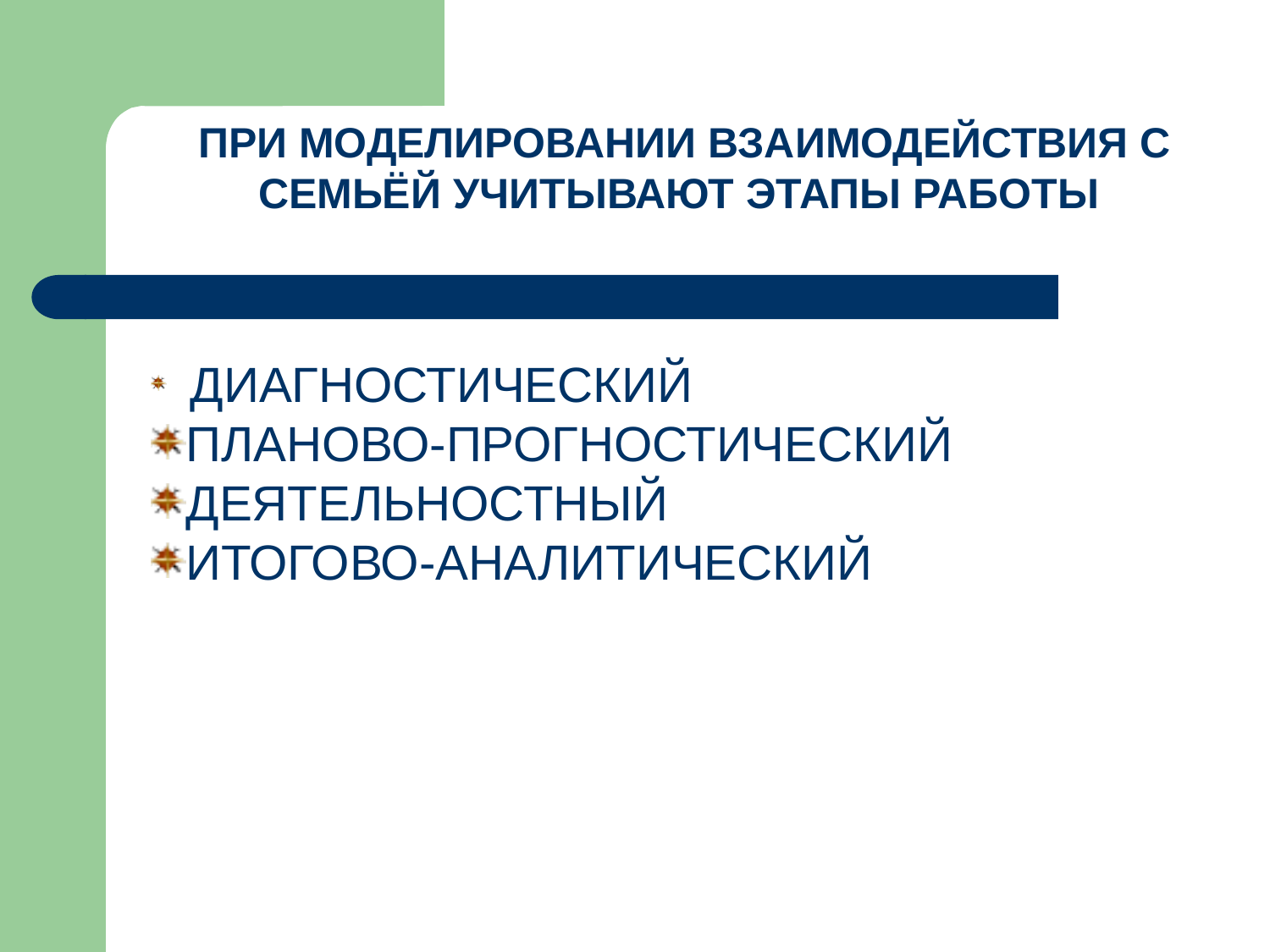

ПРИ МОДЕЛИРОВАНИИ ВЗАИМОДЕЙСТВИЯ С СЕМЬЁЙ УЧИТЫВАЮТ ЭТАПЫ РАБОТЫ
 ДИАГНОСТИЧЕСКИЙ
ПЛАНОВО-ПРОГНОСТИЧЕСКИЙ
ДЕЯТЕЛЬНОСТНЫЙ
ИТОГОВО-АНАЛИТИЧЕСКИЙ